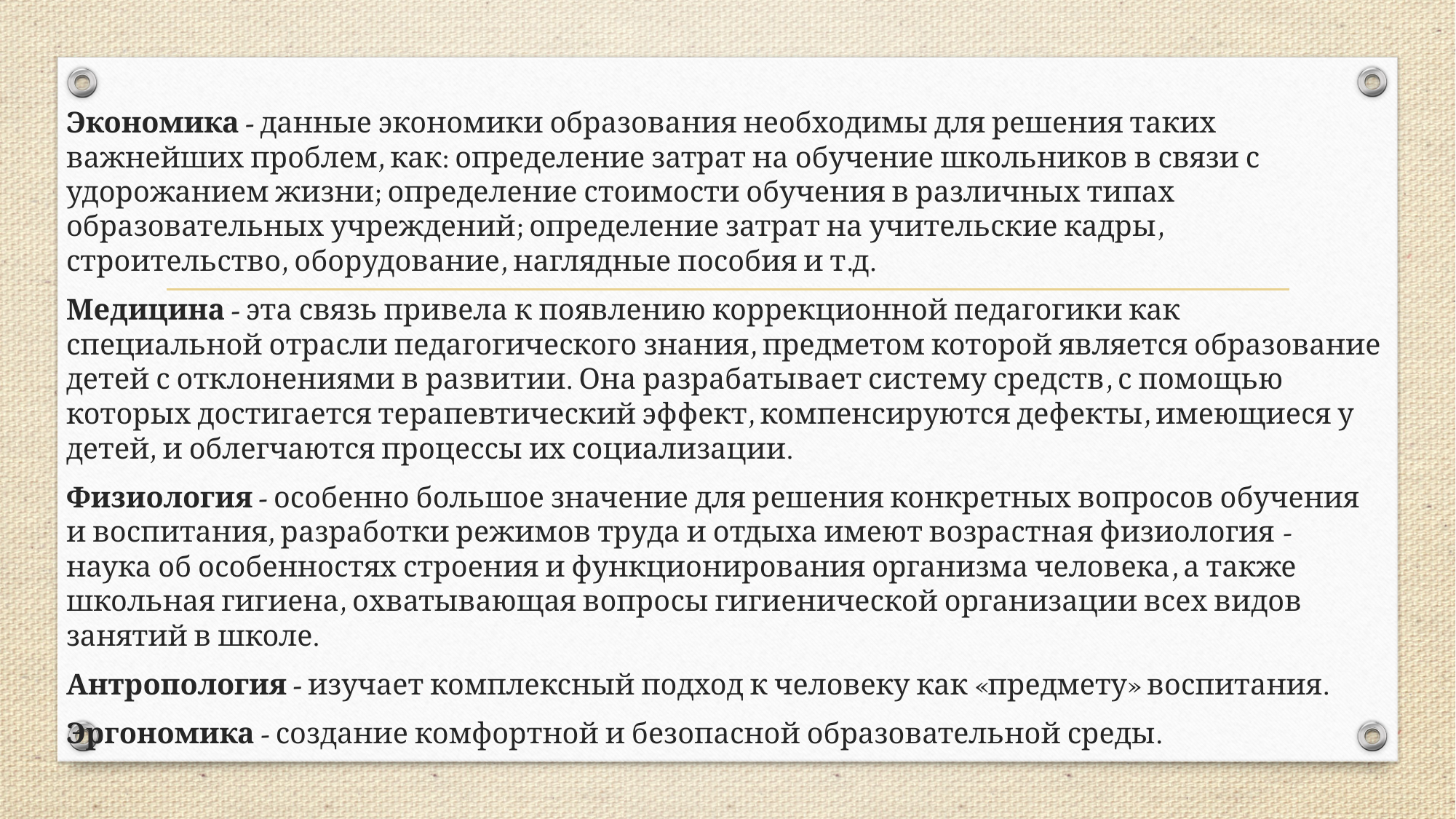

#
Экономика - данные экономики образования необходимы для решения таких важнейших проблем, как: определение затрат на обучение школьников в связи с удорожанием жизни; определение стоимости обучения в различных типах образовательных учреждений; определение затрат на учительские кадры, строительство, оборудование, наглядные пособия и т.д.
Медицина - эта связь привела к появлению коррекционной педагогики как специальной отрасли педагогического знания, предметом которой является образование детей с отклонениями в развитии. Она разрабатывает систему средств, с помощью которых достигается терапевтический эффект, компенсируются дефекты, имеющиеся у детей, и облегчаются процессы их социализации.
Физиология - особенно большое значение для решения конкретных вопросов обучения и воспитания, разработки режимов труда и отдыха имеют возрастная физиология - наука об особенностях строения и функционирования организма человека, а также школьная гигиена, охватывающая вопросы гигиенической организации всех видов занятий в школе.
Антропология - изучает комплексный подход к человеку как «предмету» воспитания.
Эргономика - создание комфортной и безопасной образовательной среды.